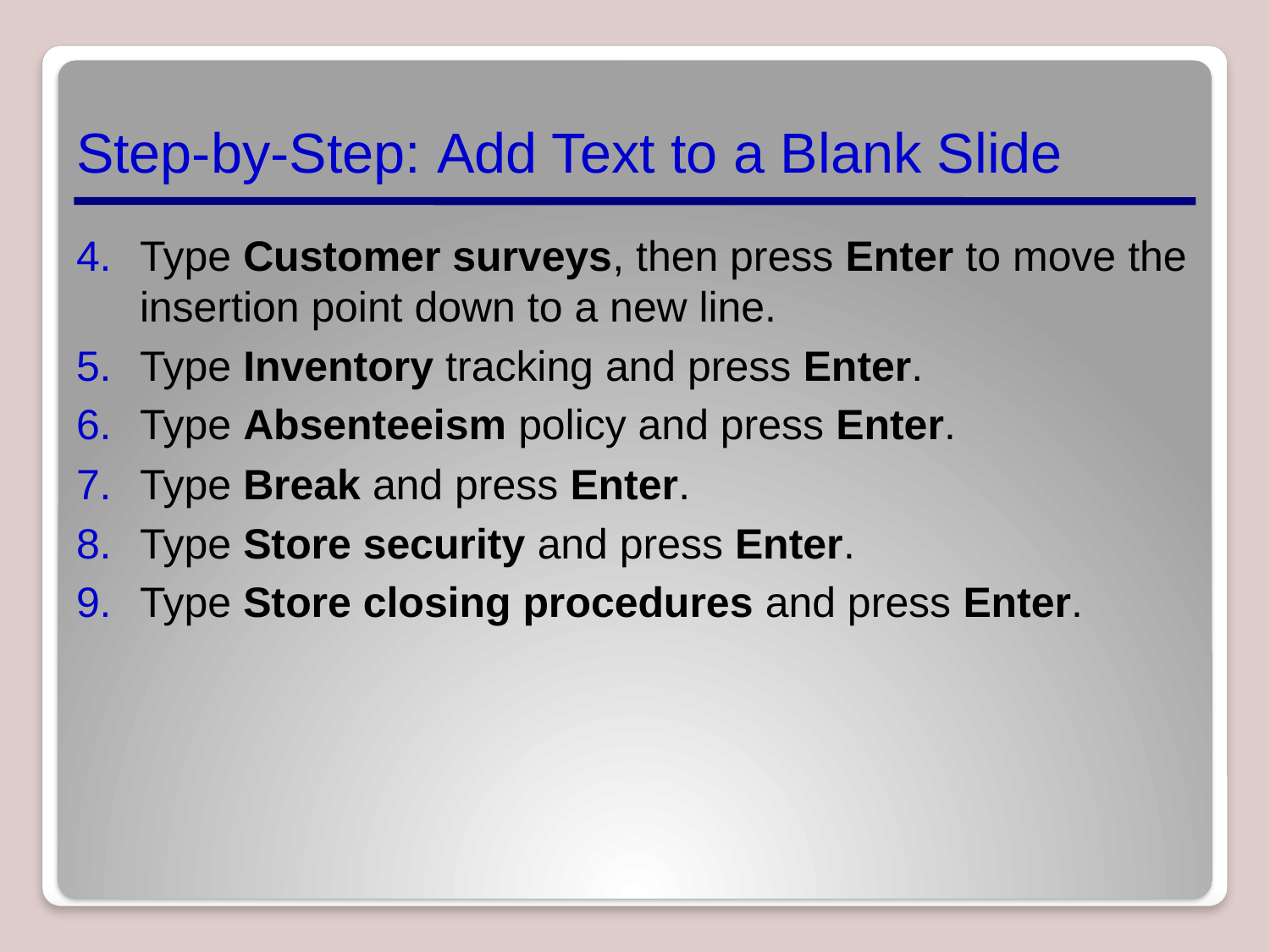

# Step-by-Step: Add Text to a Blank Slide
Type Customer surveys, then press Enter to move the insertion point down to a new line.
Type Inventory tracking and press Enter.
Type Absenteeism policy and press Enter.
Type Break and press Enter.
Type Store security and press Enter.
Type Store closing procedures and press Enter.